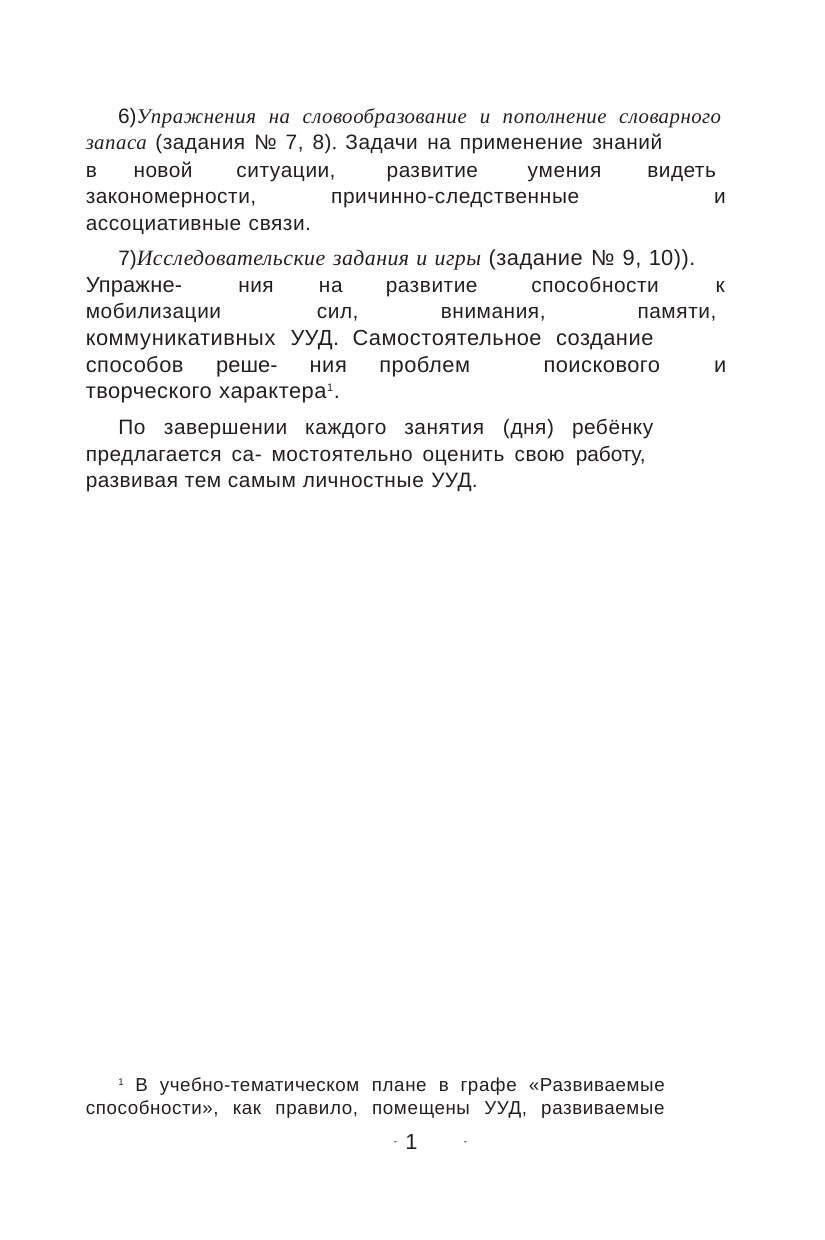

именно исследовательским заданием соответствующего дня.
6)Упражнения на словообразование и пополнение словарного
запаса (задания № 7, 8). Задачи на применение знаний
в
новой
ситуации,
развитие
умения
видеть
и
закономерности,
причинно-следственные
ассоциативные связи.
7)Исследовательские задания и игры (задание № 9, 10)).
Упражне-
ния
на
развитие
способности
к
мобилизации
сил,
внимания,
памяти,
коммуникативных УУД. Самостоятельное создание
способов реше- ния проблем
творческого характера1.
поискового
и
По завершении каждого занятия (дня) ребёнку
предлагается са- мостоятельно оценить свою работу,
развивая тем самым личностные УУД.

1 В учебно-тематическом плане в графе «Развиваемые
способности», как правило, помещены УУД, развиваемые
1
1